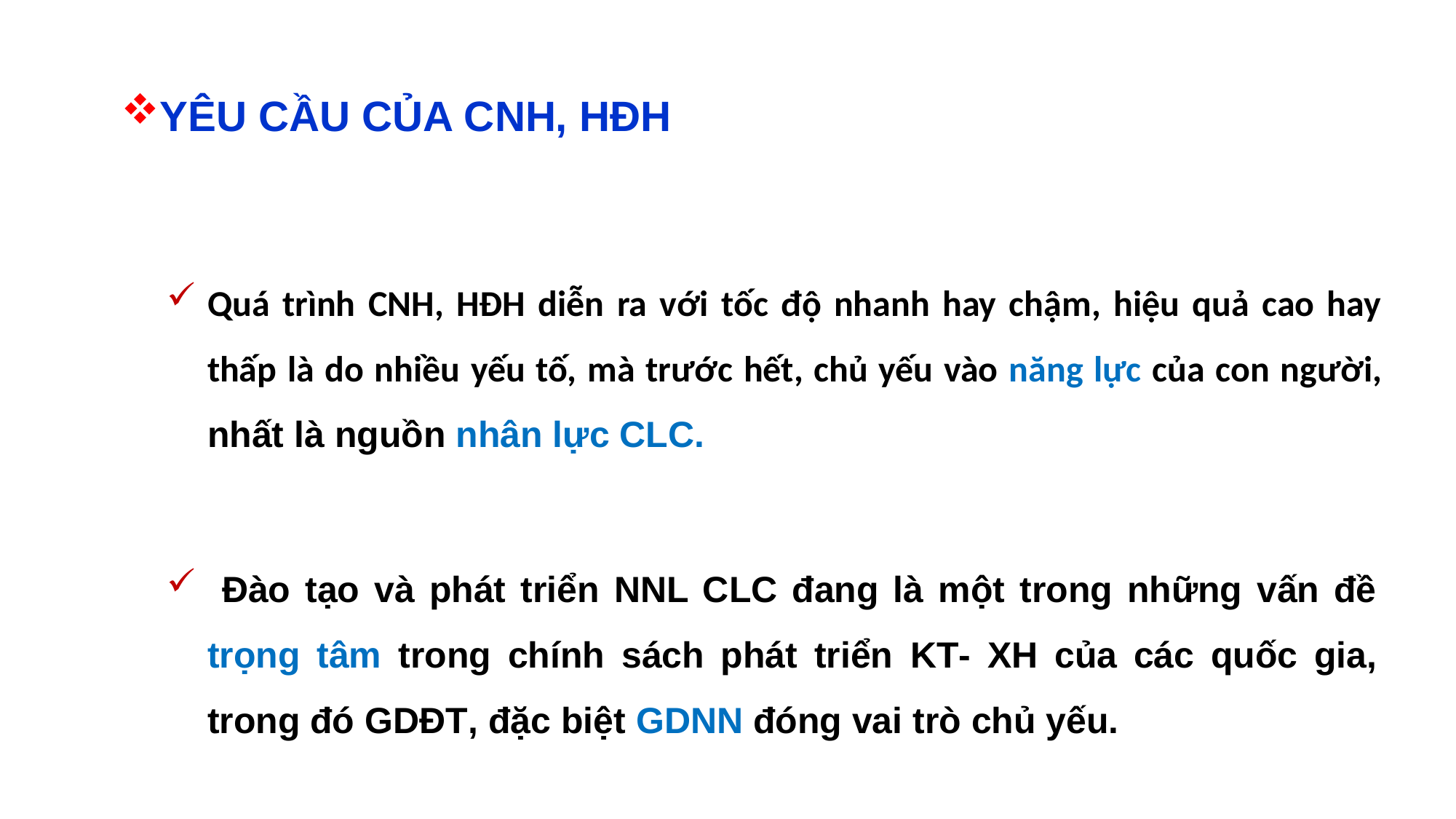

YÊU CẦU CỦA CNH, HĐH
Quá trình CNH, HĐH diễn ra với tốc độ nhanh hay chậm, hiệu quả cao hay thấp là do nhiều yếu tố, mà trước hết, chủ yếu vào năng lực của con người, nhất là nguồn nhân lực CLC.
 Đào tạo và phát triển NNL CLC đang là một trong những vấn đề trọng tâm trong chính sách phát triển KT- XH của các quốc gia, trong đó GDĐT, đặc biệt GDNN đóng vai trò chủ yếu.